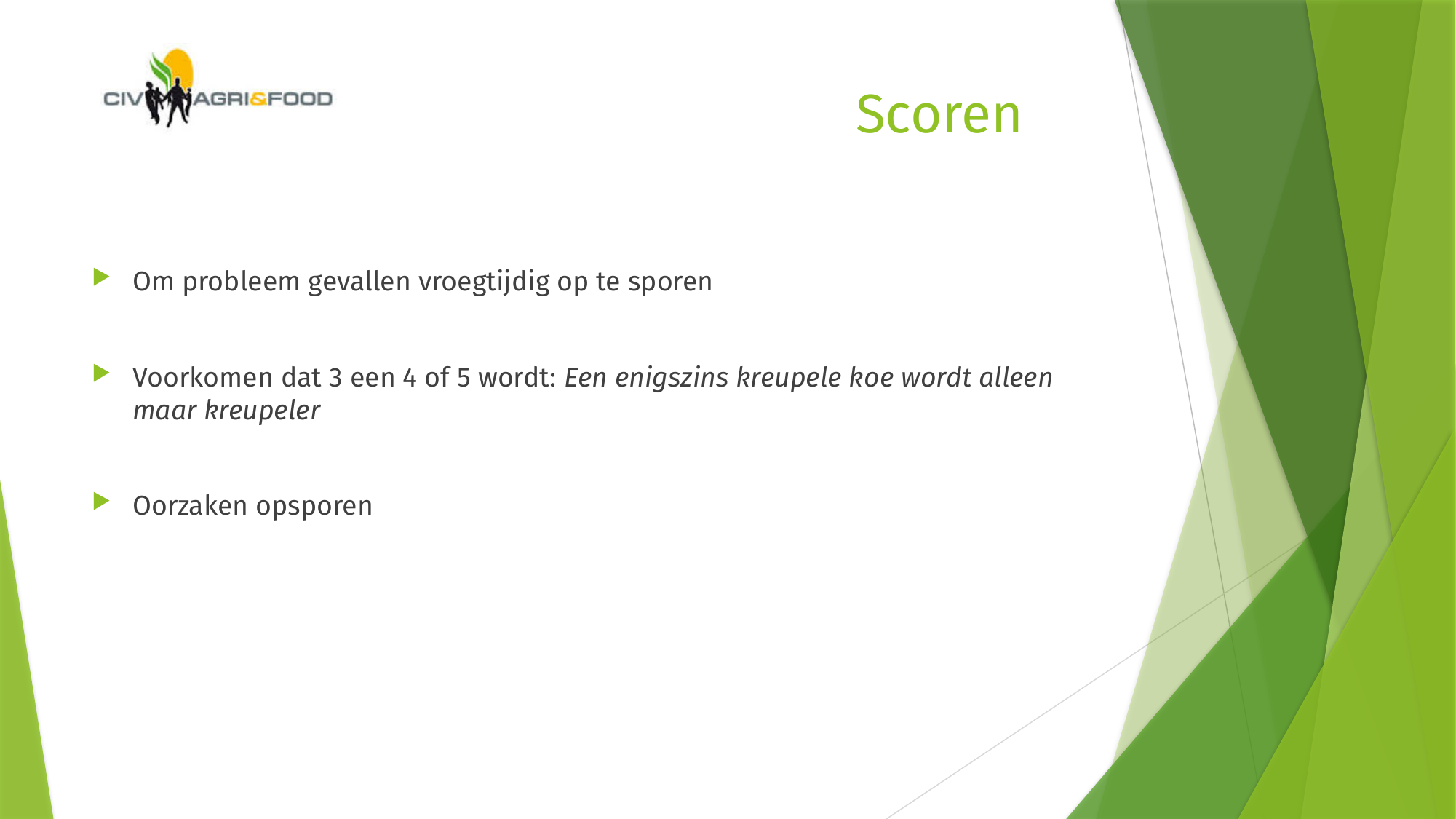

# Scoren
Om probleem gevallen vroegtijdig op te sporen

Voorkomen dat 3 een 4 of 5 wordt: Een enigszins kreupele koe wordt alleen maar kreupeler

Oorzaken opsporen